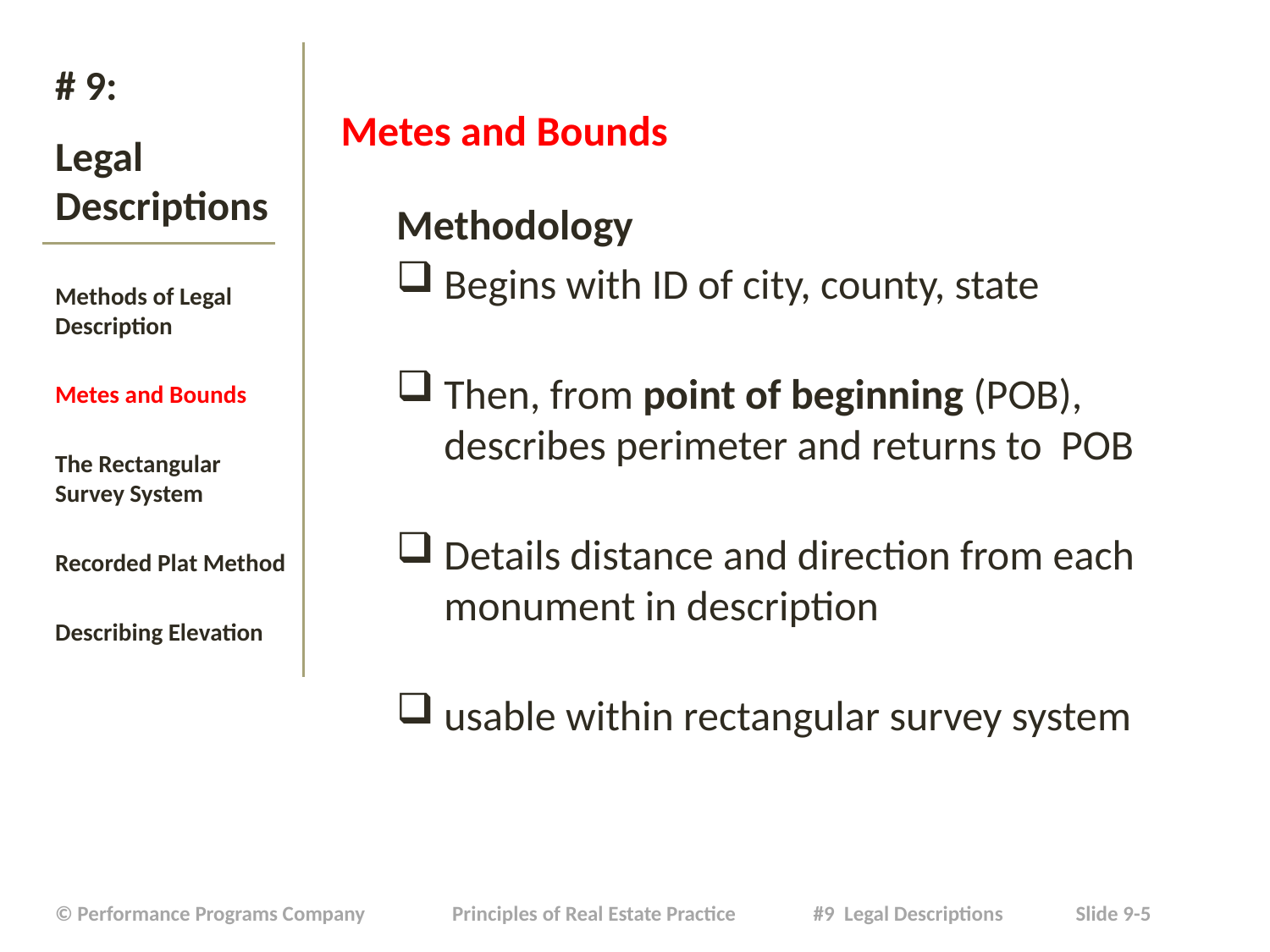

Metes and Bounds

Methodology
Begins with ID of city, county, state
Then, from point of beginning (POB), describes perimeter and returns to  POB
Details distance and direction from each monument in description
usable within rectangular survey system

# # 9: Legal Descriptions

Methods of Legal Description

Metes and Bounds

The Rectangular Survey System

Recorded Plat Method

Describing Elevation

| © Performance Programs Company Principles of Real Estate Practice #9 Legal Descriptions Slide 9-5 |
| --- |